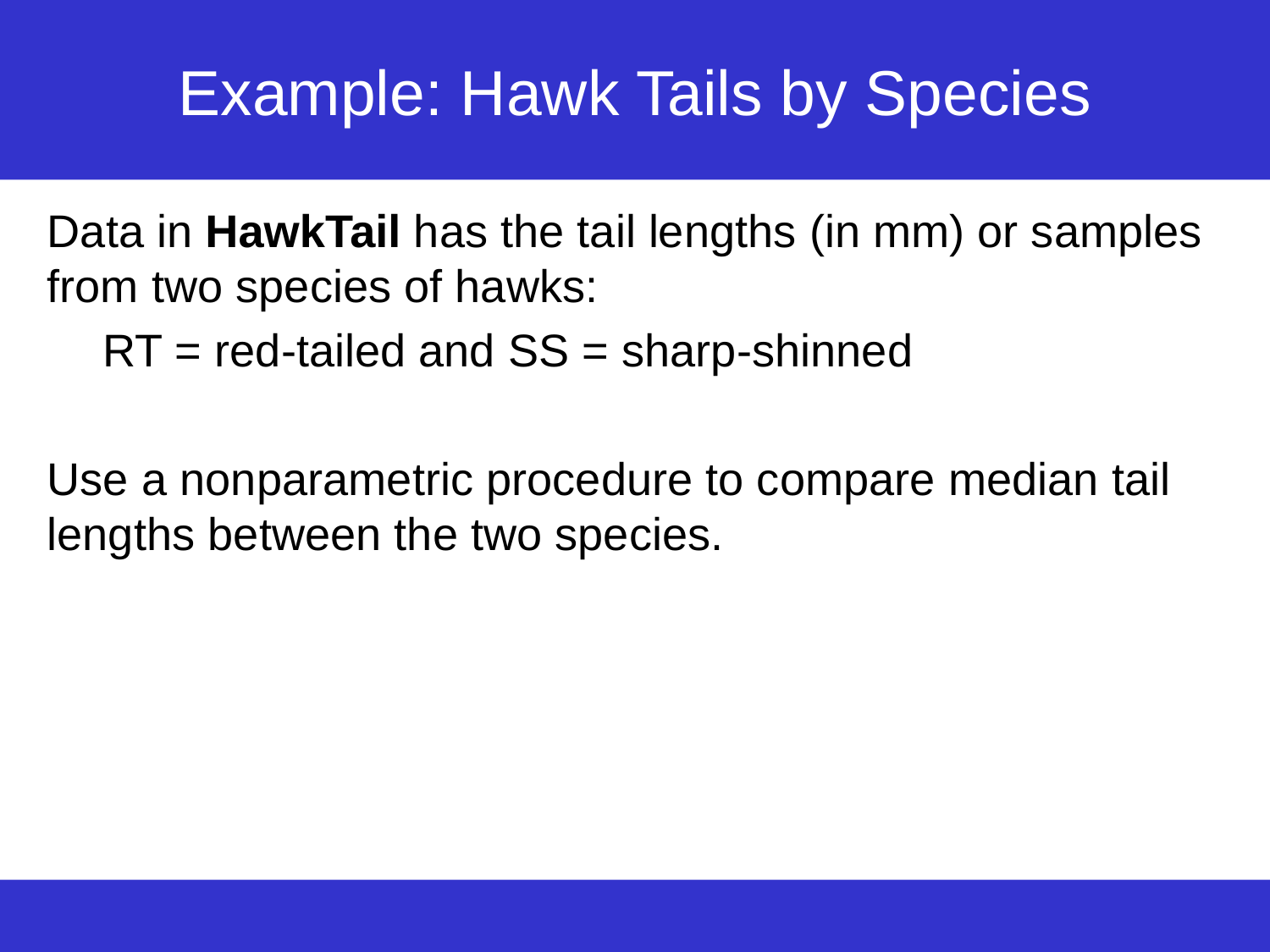

# Example: Hawk Tails by Species
Data in HawkTail has the tail lengths (in mm) or samples from two species of hawks:
RT = red-tailed and SS = sharp-shinned

Use a nonparametric procedure to compare median tail lengths between the two species.